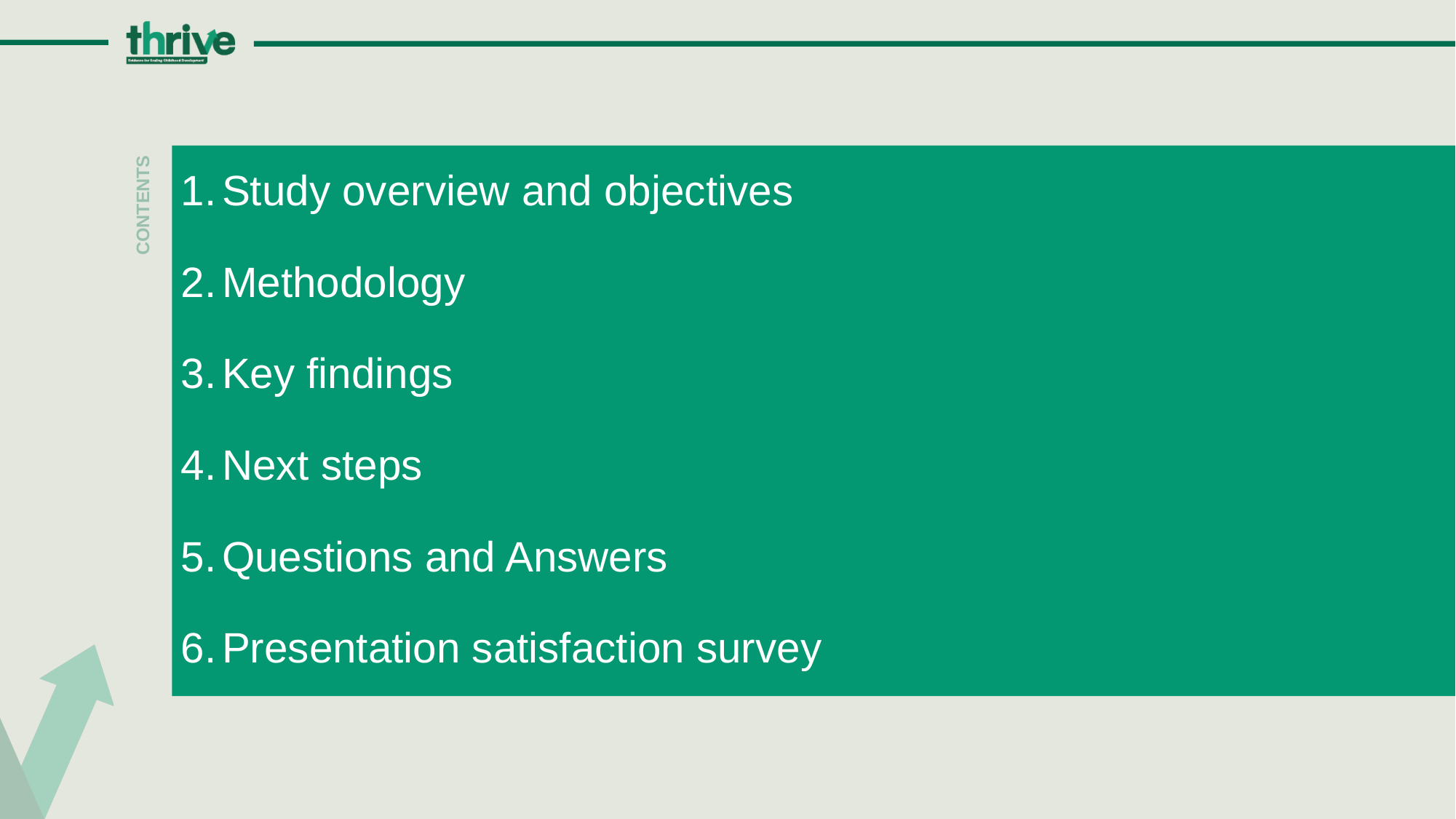

Study overview and objectives
Methodology
Key findings
Next steps
Questions and Answers
Presentation satisfaction survey